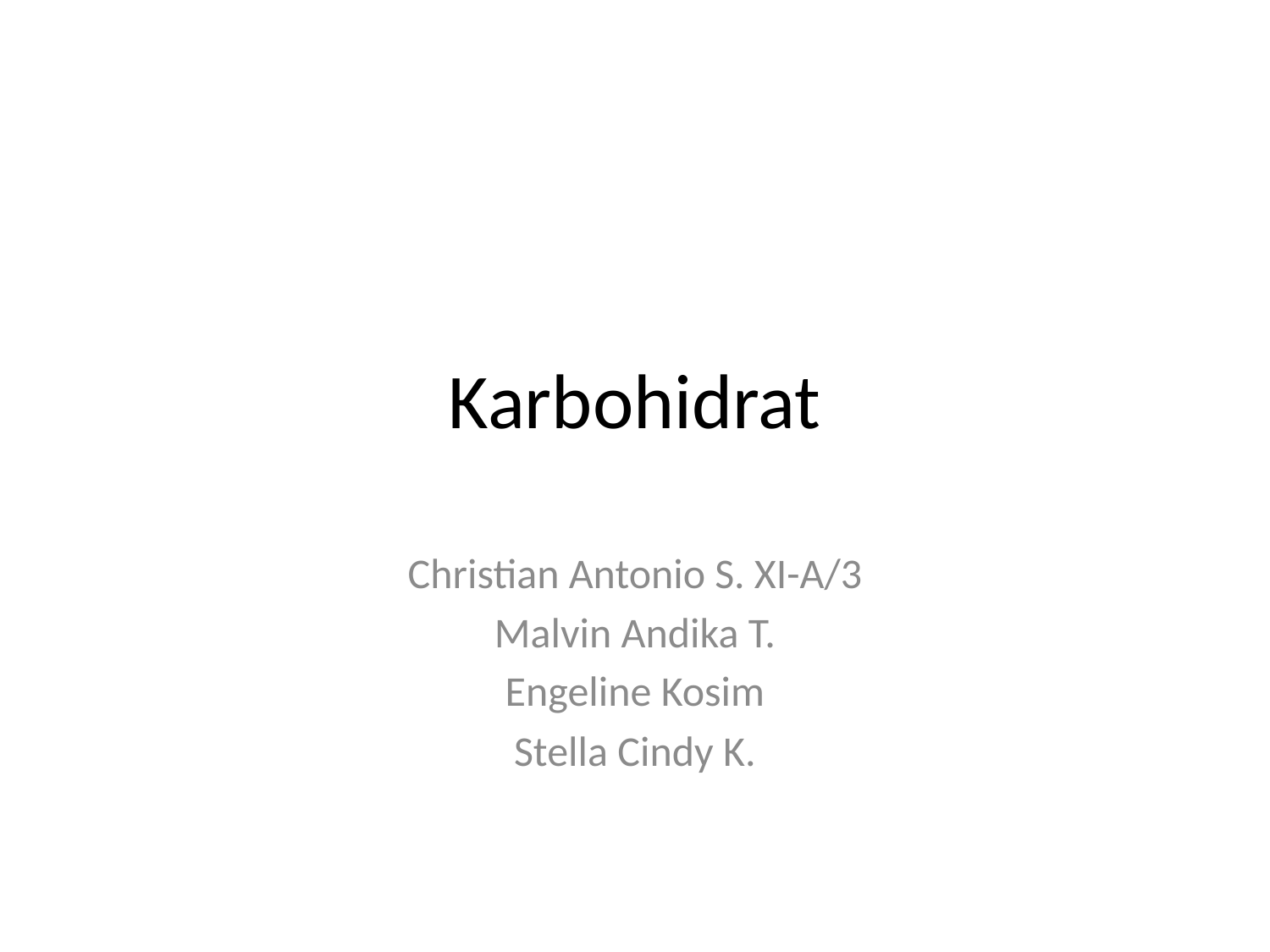

# Karbohidrat
Christian Antonio S. XI-A/3
Malvin Andika T.
Engeline Kosim
Stella Cindy K.